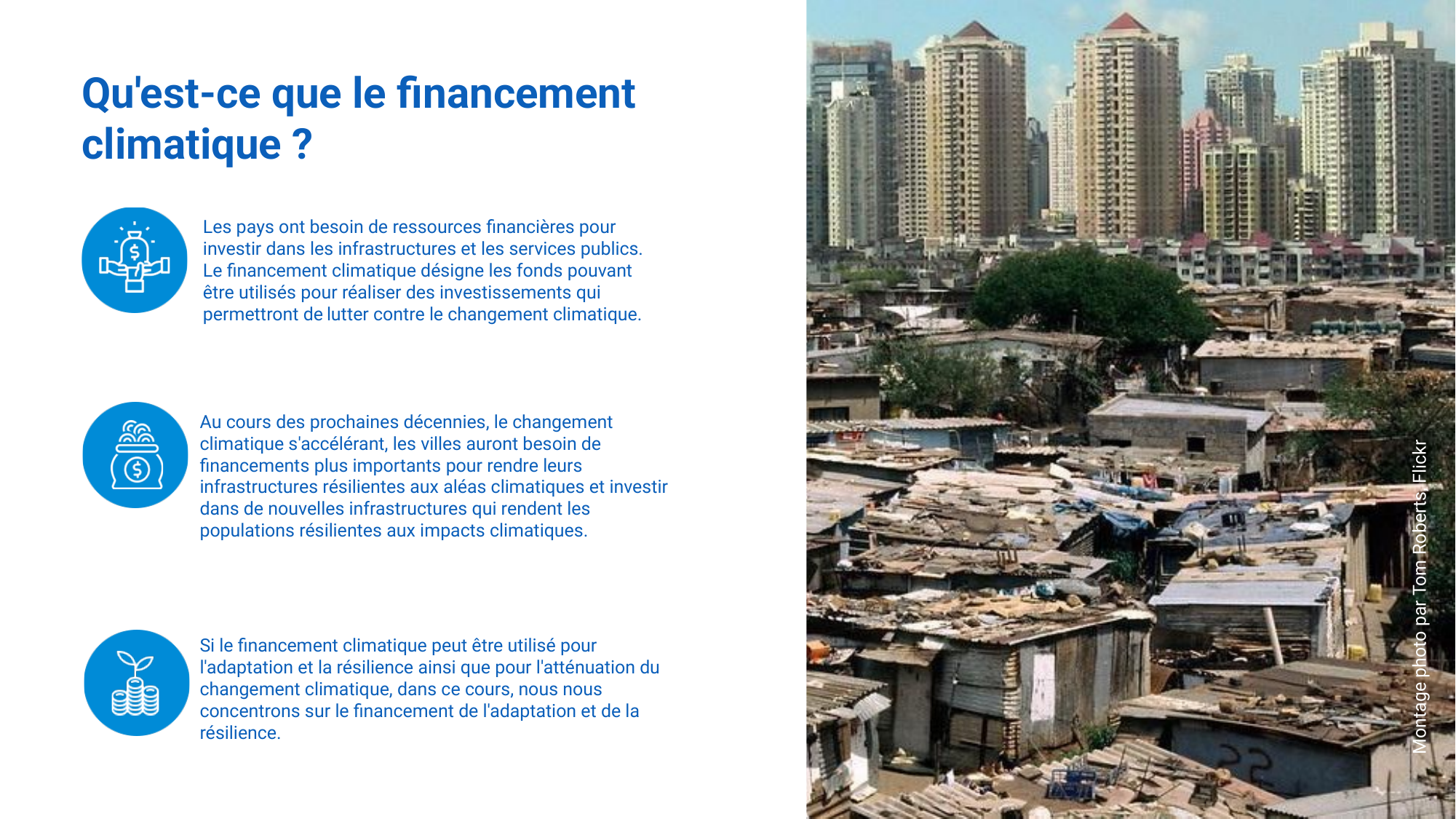

Qu'est-ce que le financement
climatique ?

Les pays ont besoin de ressources financières pour investir dans les infrastructures et les services publics.
Le financement climatique désigne les fonds pouvant être utilisés pour réaliser des investissements qui permettront de lutter contre le changement climatique.

Au cours des prochaines décennies, le changement climatique s'accélérant, les villes auront besoin de financements plus importants pour rendre leurs infrastructures résilientes aux aléas climatiques et investir dans de nouvelles infrastructures qui rendent les populations résilientes aux impacts climatiques.

Montage photo par Tom Roberts, Flickr

Si le financement climatique peut être utilisé pour l'adaptation et la résilience ainsi que pour l'atténuation du changement climatique, dans ce cours, nous nous concentrons sur le financement de l'adaptation et de la résilience.

47